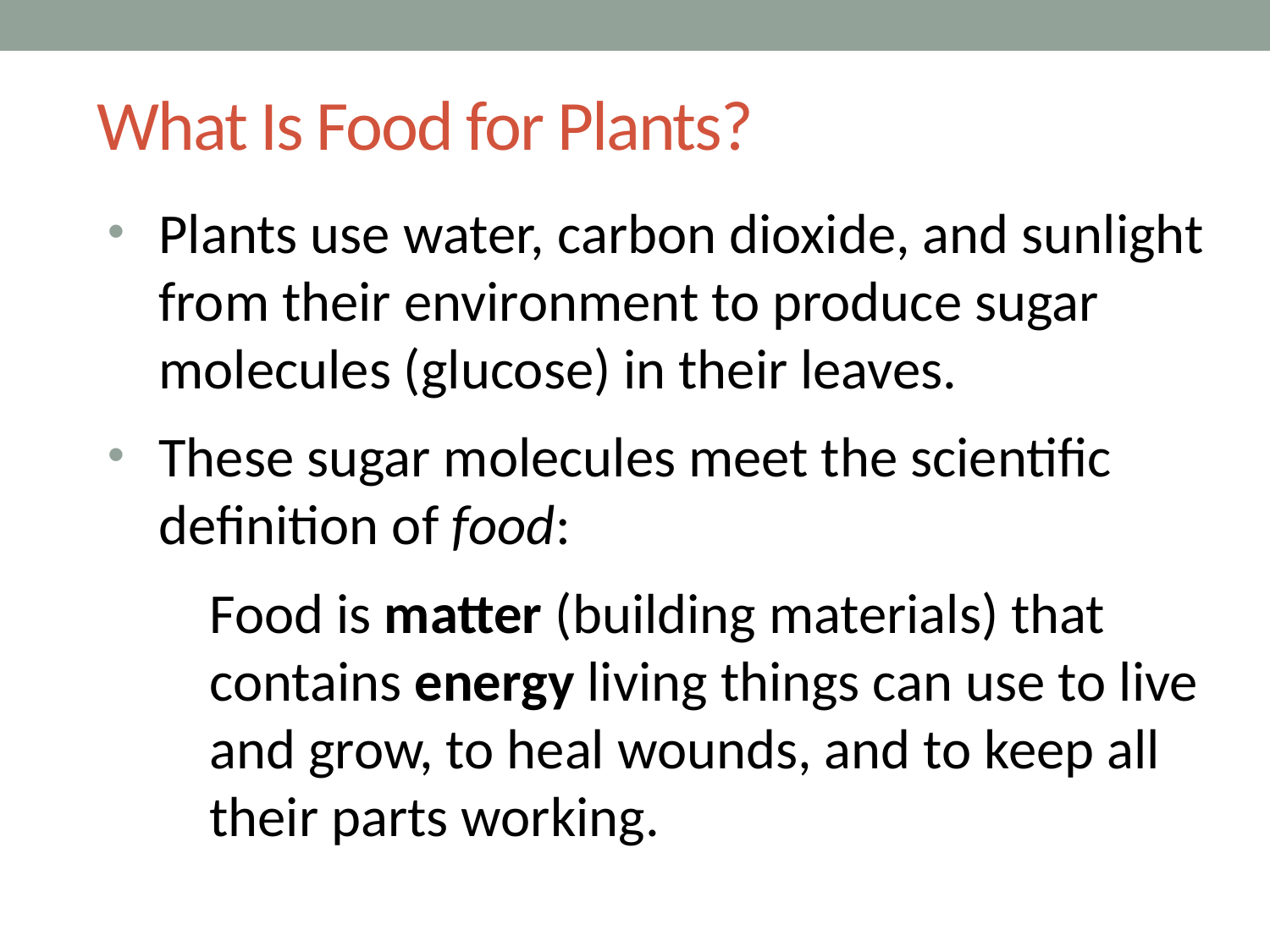

# What Is Food for Plants?
Plants use water, carbon dioxide, and sunlight from their environment to produce sugar molecules (glucose) in their leaves.
These sugar molecules meet the scientific definition of food:
Food is matter (building materials) that contains energy living things can use to live and grow, to heal wounds, and to keep all their parts working.